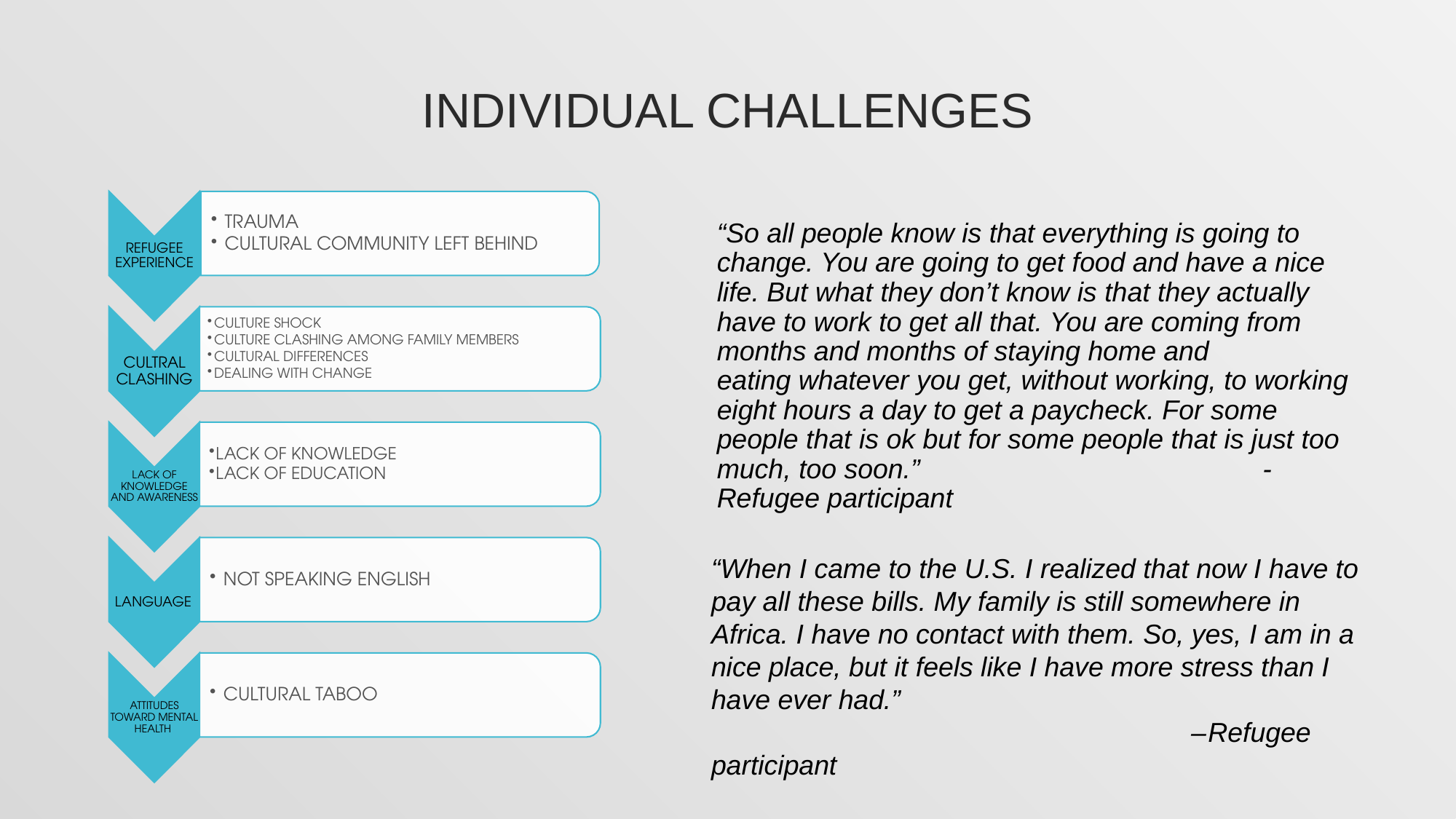

# INDIVIDUAL CHALLENGES
REFUGEE EXPERIENCE
TRAUMA
CULTURAL COMMUNITY LEFT BEHIND
CULTRAL CLASHING
CULTURE SHOCK
CULTURE CLASHING AMONG FAMILY MEMBERS
CULTURAL DIFFERENCES
DEALING WITH CHANGE
LACK OF KNOWLEDGE AND AWARENESS
LACK OF KNOWLEDGE
LACK OF EDUCATION
LANGUAGE
NOT SPEAKING ENGLISH
ATTITUDES TOWARD MENTAL HEALTH
CULTURAL TABOO
“So all people know is that everything is going to change. You are going to get food and have a nice life. But what they don’t know is that they actually have to work to get all that. You are coming from months and months of staying home and eating whatever you get, without working, to working eight hours a day to get a paycheck. For some people that is ok but for some people that is just too much, too soon.”                                             -Refugee participant
“When I came to the U.S. I realized that now I have to pay all these bills. My family is still somewhere in Africa. I have no contact with them. So, yes, I am in a nice place, but it feels like I have more stress than I have ever had.”
                                                               –Refugee participant